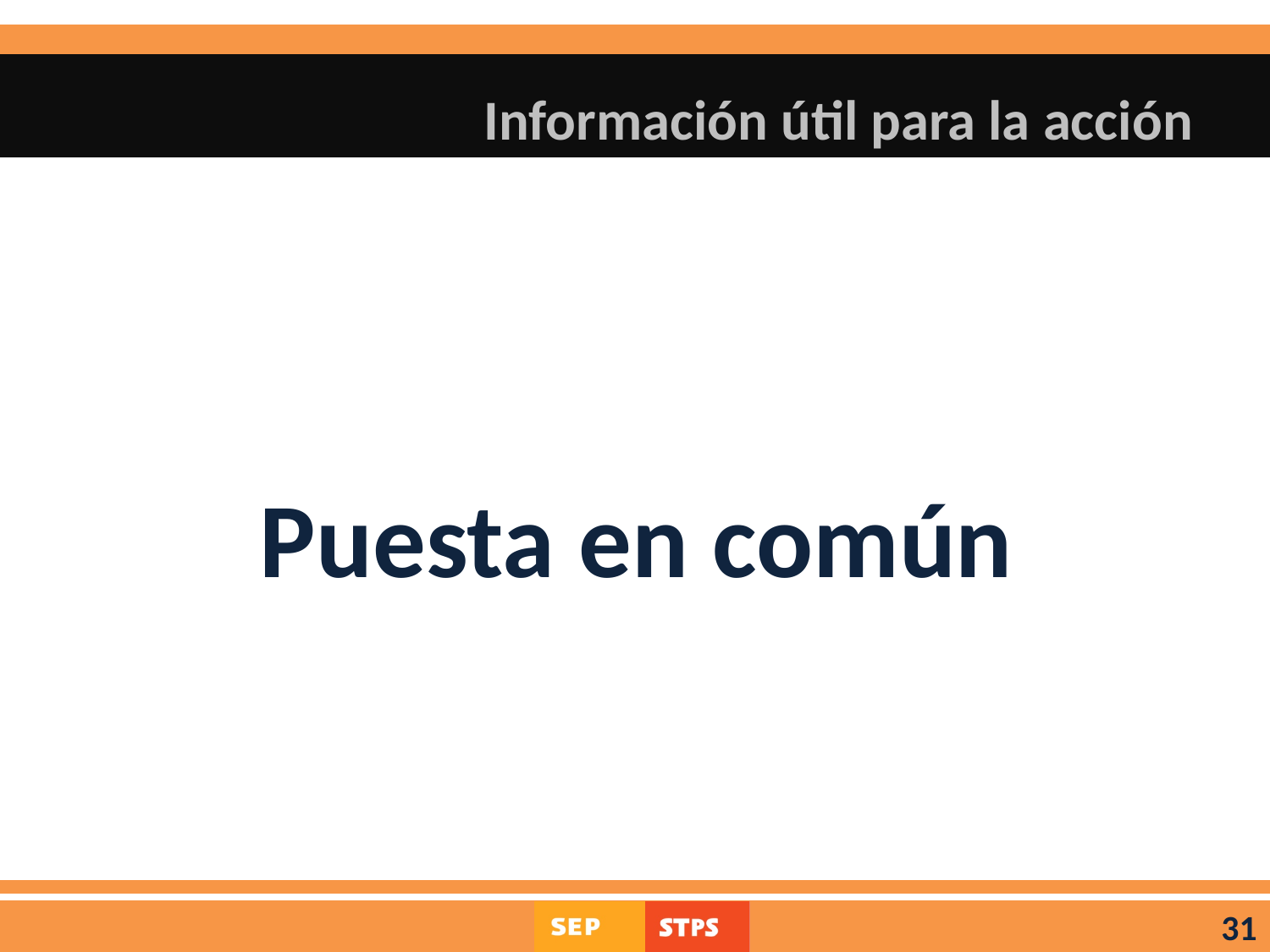

# Información útil para la acción
Puesta en común
31